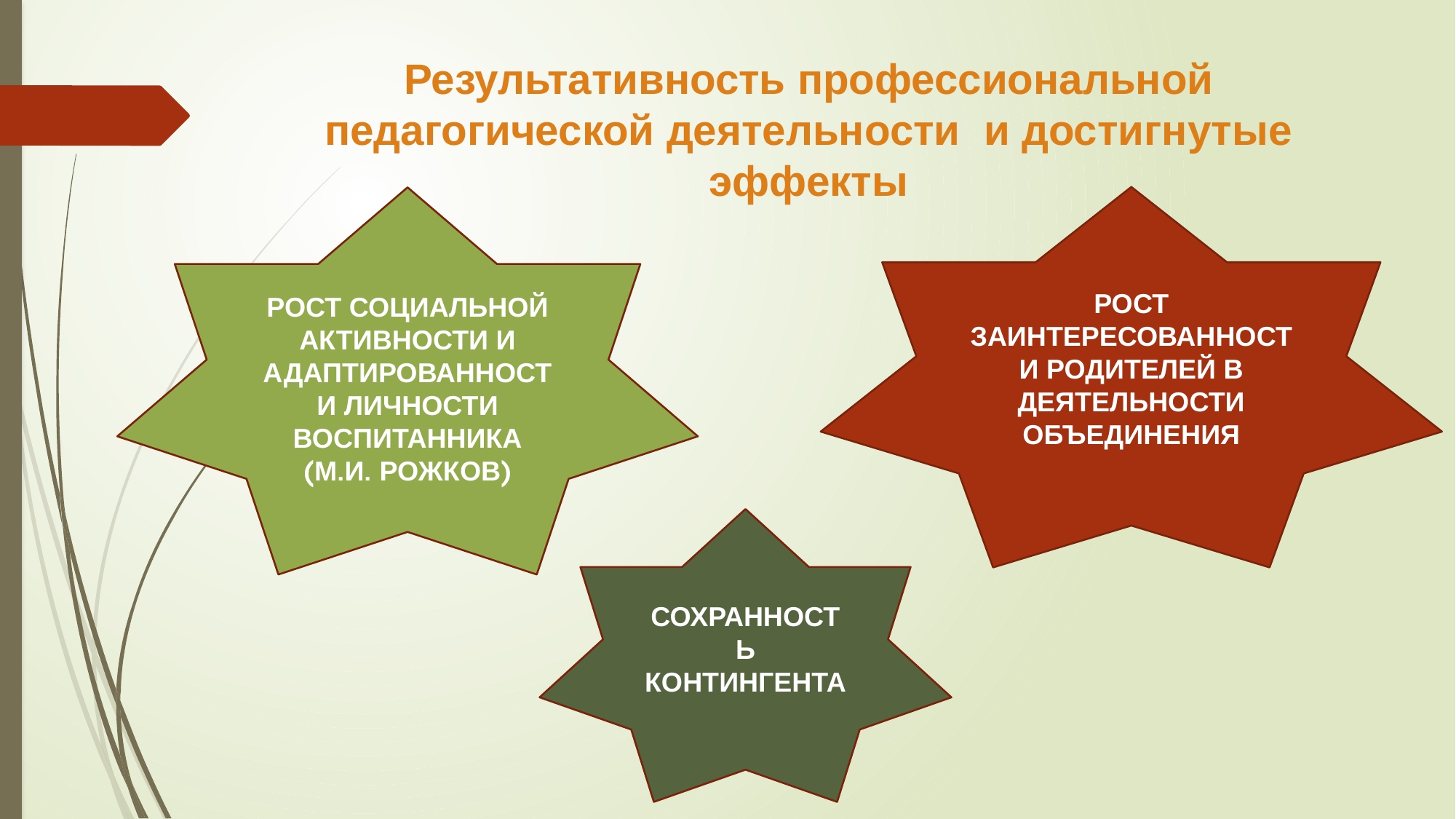

Результативность профессиональной педагогической деятельности  и достигнутые эффекты
РОСТ ЗАИНТЕРЕСОВАННОСТИ РОДИТЕЛЕЙ В ДЕЯТЕЛЬНОСТИ ОБЪЕДИНЕНИЯ

РОСТ СОЦИАЛЬНОЙ АКТИВНОСТИ И АДАПТИРОВАННОСТИ ЛИЧНОСТИ ВОСПИТАННИКА (М.И. РОЖКОВ)
СОХРАННОСТЬ КОНТИНГЕНТА